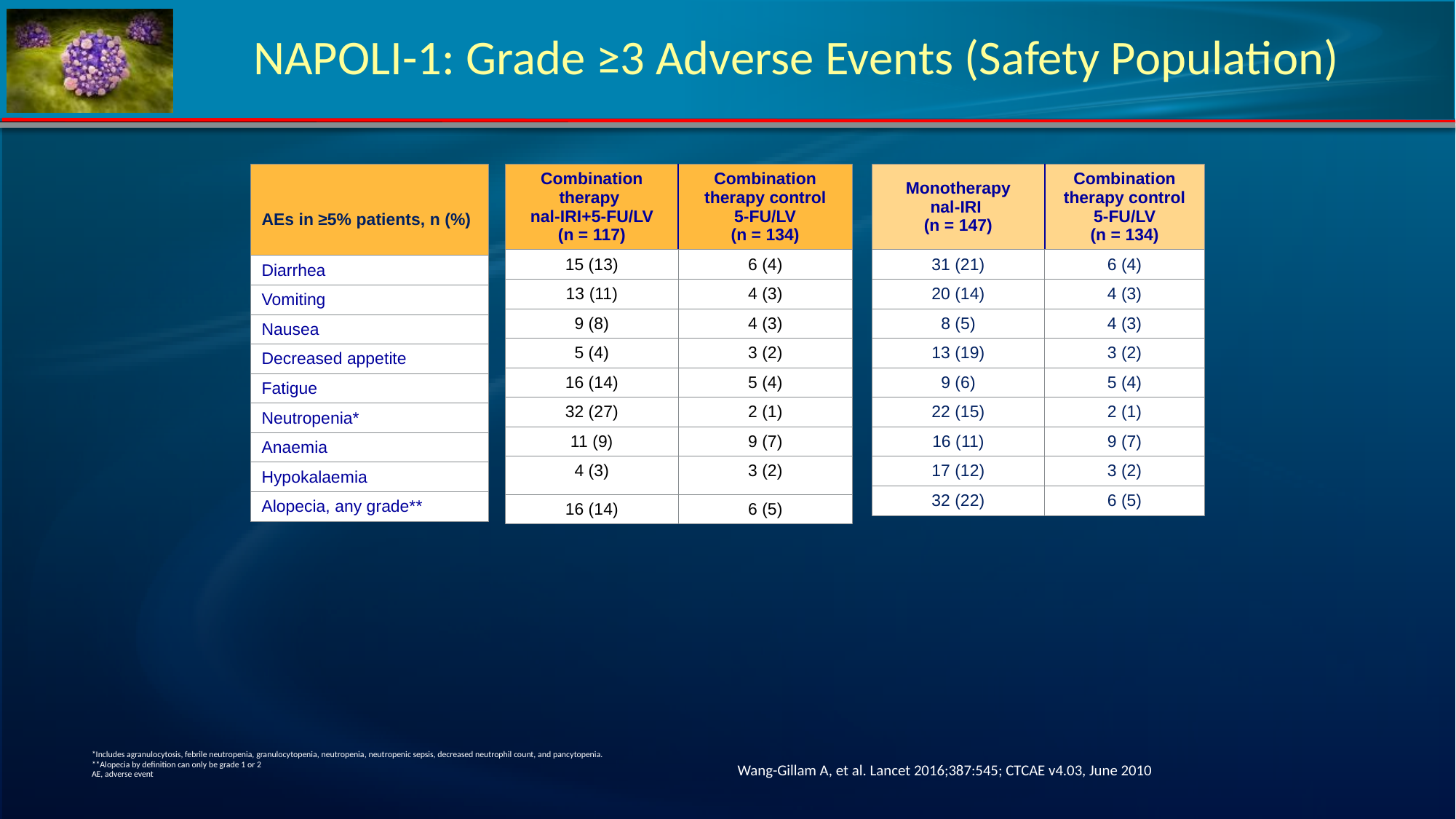

# NAPOLI-1: Grade ≥3 Adverse Events (Safety Population)
| AEs in ≥5% patients, n (%) |
| --- |
| Diarrhea |
| Vomiting |
| Nausea |
| Decreased appetite |
| Fatigue |
| Neutropenia\* |
| Anaemia |
| Hypokalaemia |
| Alopecia, any grade\*\* |
| Combination therapy nal-IRI+5-FU/LV (n = 117) | Combination therapy control 5-FU/LV (n = 134) |
| --- | --- |
| 15 (13) | 6 (4) |
| 13 (11) | 4 (3) |
| 9 (8) | 4 (3) |
| 5 (4) | 3 (2) |
| 16 (14) | 5 (4) |
| 32 (27) | 2 (1) |
| 11 (9) | 9 (7) |
| 4 (3) | 3 (2) |
| 16 (14) | 6 (5) |
| Monotherapy nal-IRI (n = 147) | Combination therapy control 5-FU/LV (n = 134) |
| --- | --- |
| 31 (21) | 6 (4) |
| 20 (14) | 4 (3) |
| 8 (5) | 4 (3) |
| 13 (19) | 3 (2) |
| 9 (6) | 5 (4) |
| 22 (15) | 2 (1) |
| 16 (11) | 9 (7) |
| 17 (12) | 3 (2) |
| 32 (22) | 6 (5) |
*Includes agranulocytosis, febrile neutropenia, granulocytopenia, neutropenia, neutropenic sepsis, decreased neutrophil count, and pancytopenia.
**Alopecia by definition can only be grade 1 or 2
AE, adverse event
Wang-Gillam A, et al. Lancet 2016;387:545; CTCAE v4.03, June 2010